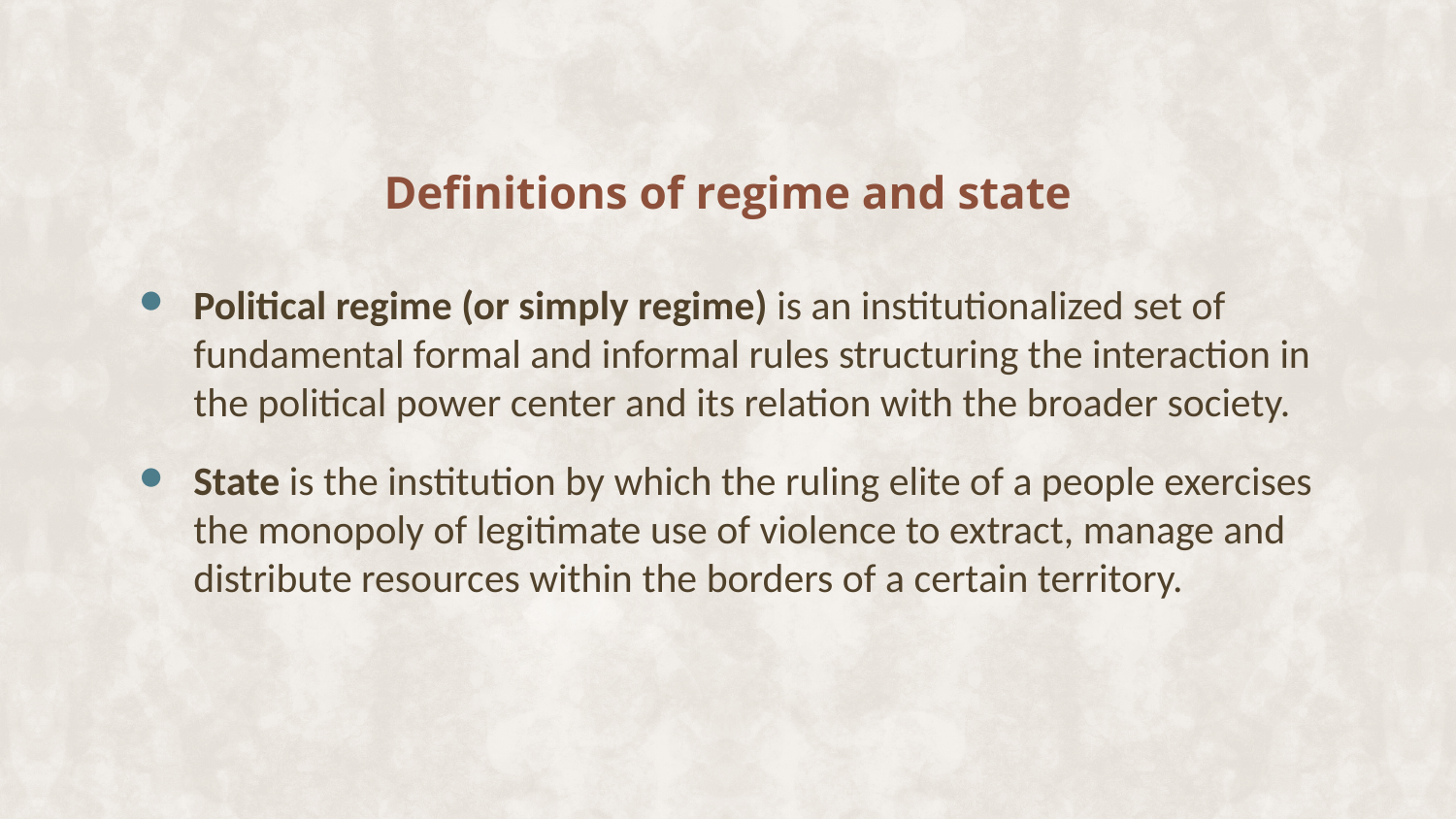

# Definitions of regime and state
Political regime (or simply regime) is an institutionalized set of fundamental formal and informal rules structuring the interaction in the political power center and its relation with the broader society.
State is the institution by which the ruling elite of a people exercises the monopoly of legitimate use of violence to extract, manage and distribute resources within the borders of a certain territory.